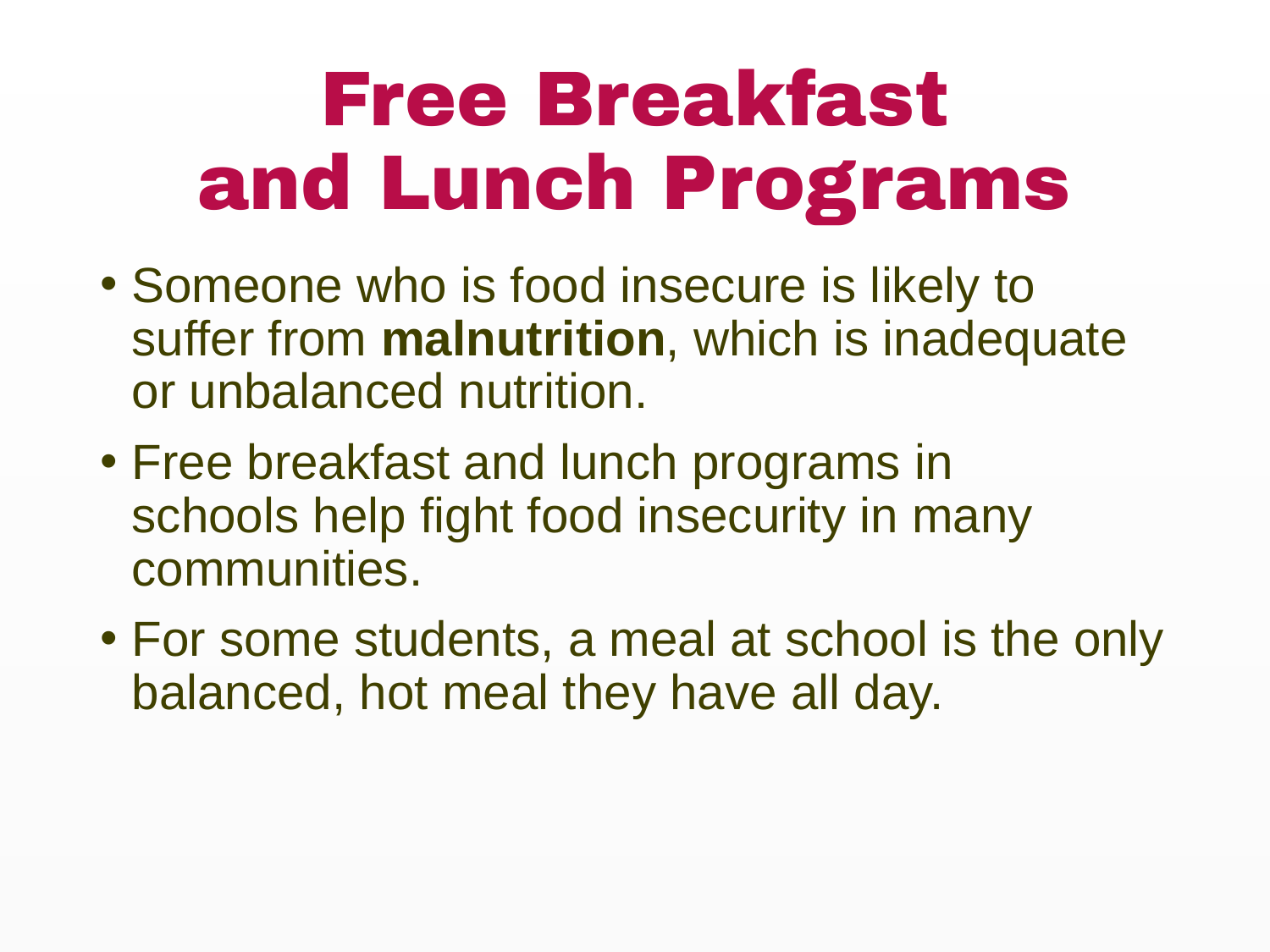

# Free Breakfast and Lunch Programs
Someone who is food insecure is likely to suffer from malnutrition, which is inadequate or unbalanced nutrition.
Free breakfast and lunch programs in schools help fight food insecurity in many communities.
For some students, a meal at school is the only balanced, hot meal they have all day.